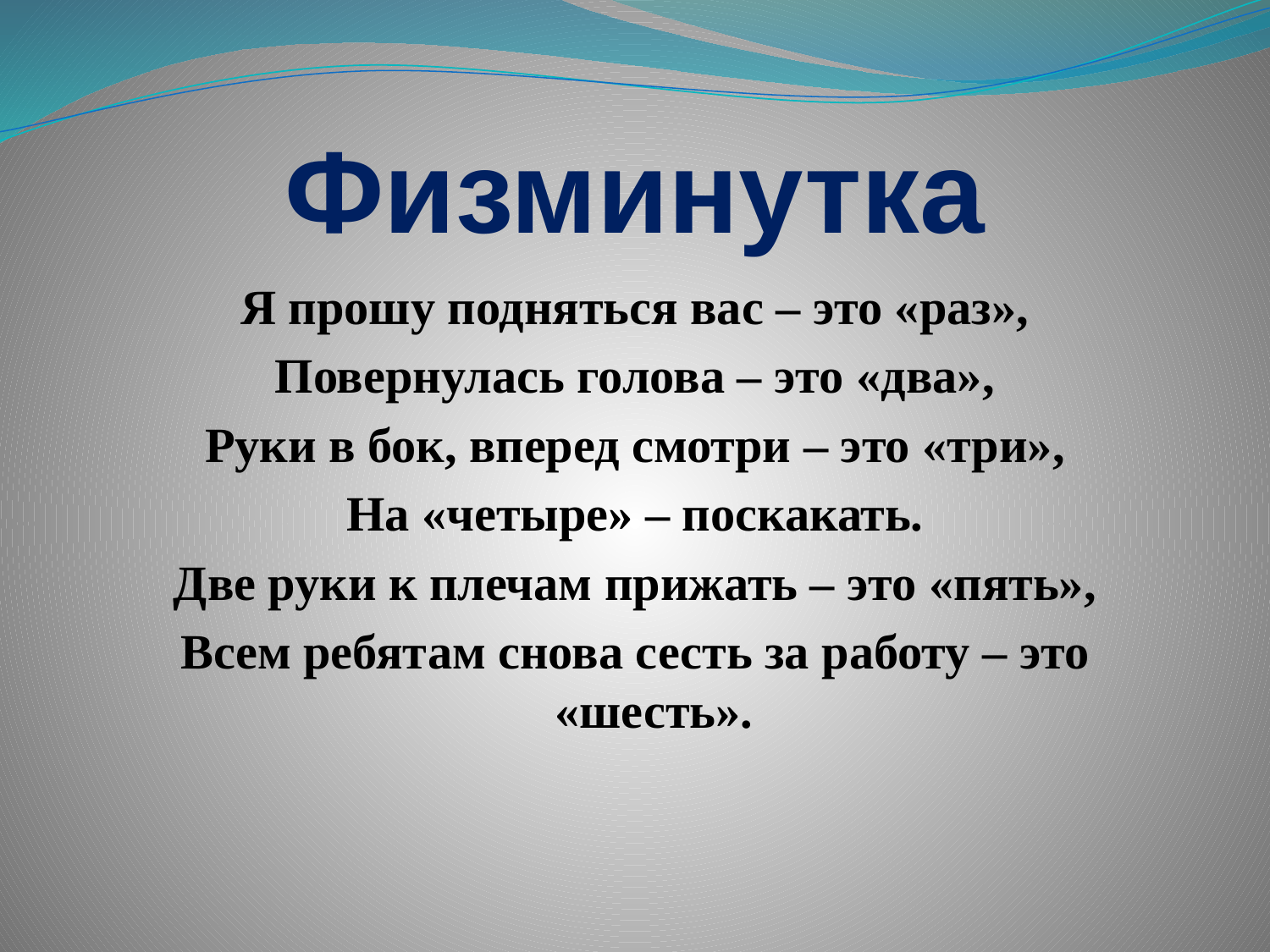

# Физминутка
Я прошу подняться вас – это «раз»,
Повернулась голова – это «два»,
Руки в бок, вперед смотри – это «три»,
На «четыре» – поскакать.
Две руки к плечам прижать – это «пять»,
Всем ребятам снова сесть за работу – это «шесть».